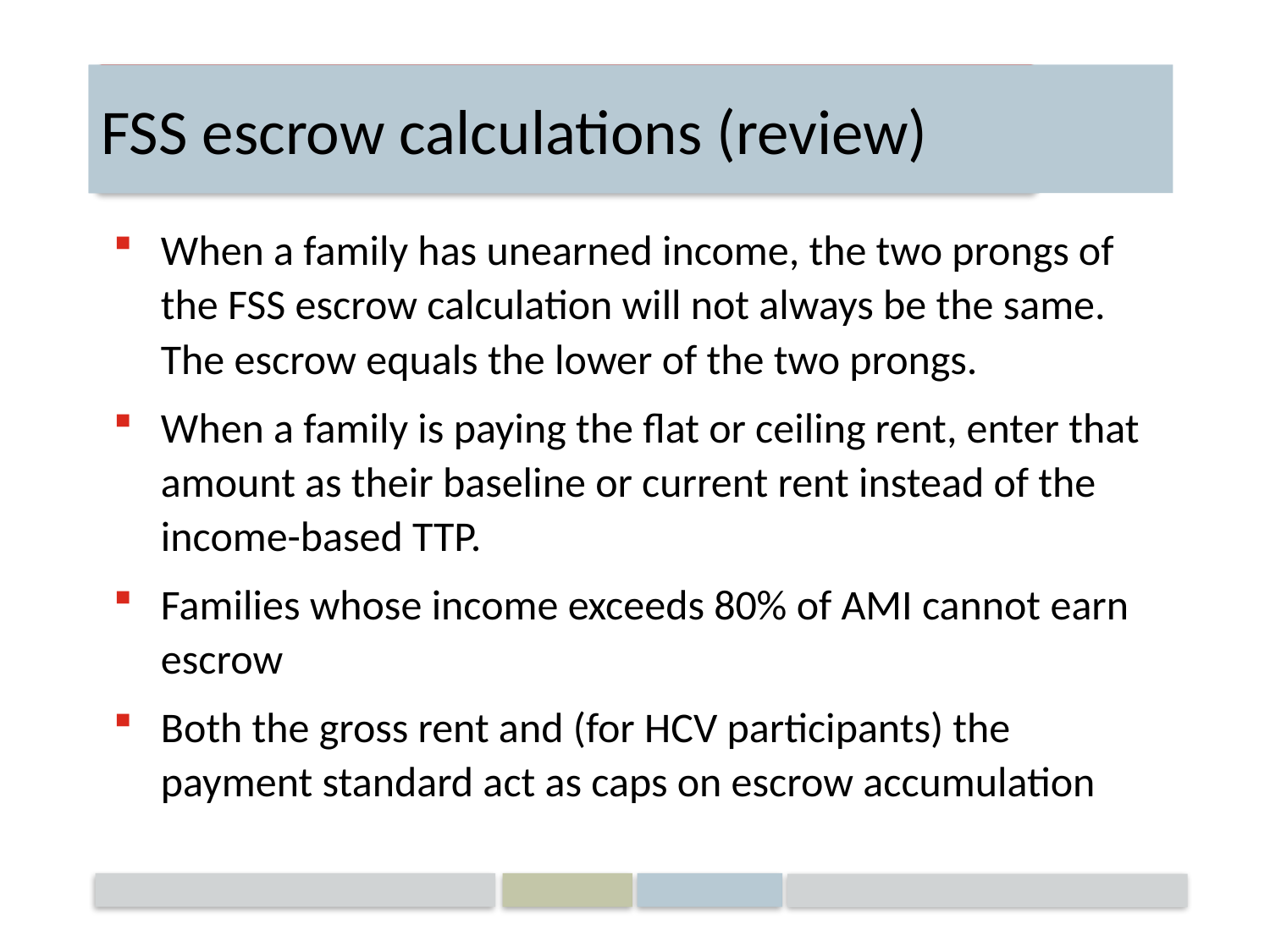

FSS escrow calculations (review)
# Uses for locally generated housing funds
When a family has unearned income, the two prongs of the FSS escrow calculation will not always be the same.  The escrow equals the lower of the two prongs.
When a family is paying the flat or ceiling rent, enter that amount as their baseline or current rent instead of the income-based TTP.
Families whose income exceeds 80% of AMI cannot earn escrow
Both the gross rent and (for HCV participants) the payment standard act as caps on escrow accumulation